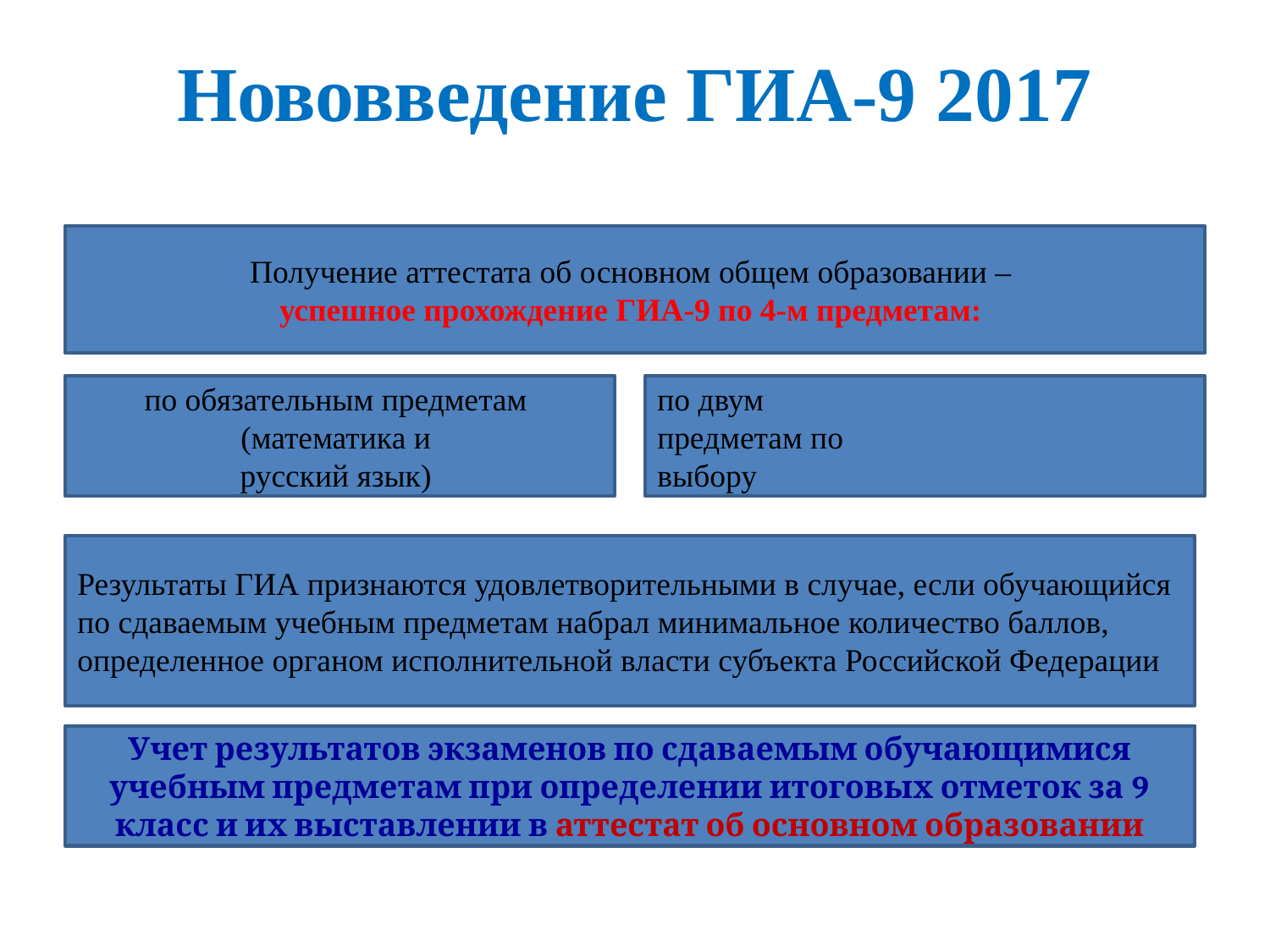

Нововведение ГИА-9 2017

Получение аттестата об основном общем образовании –
успешное прохождение ГИА-9 по 4-м предметам:

по обязательным предметам
(математика и
русский язык)

по двум
предметам по
выбору

Результаты ГИА признаются удовлетворительными в случае, если обучающийся по сдаваемым учебным предметам набрал минимальное количество баллов,
определенное органом исполнительной власти субъекта Российской Федерации

Учет результатов экзаменов по сдаваемым обучающимися учебным предметам при определении итоговых отметок за 9 класс и их выставлении в аттестат об основном образовании